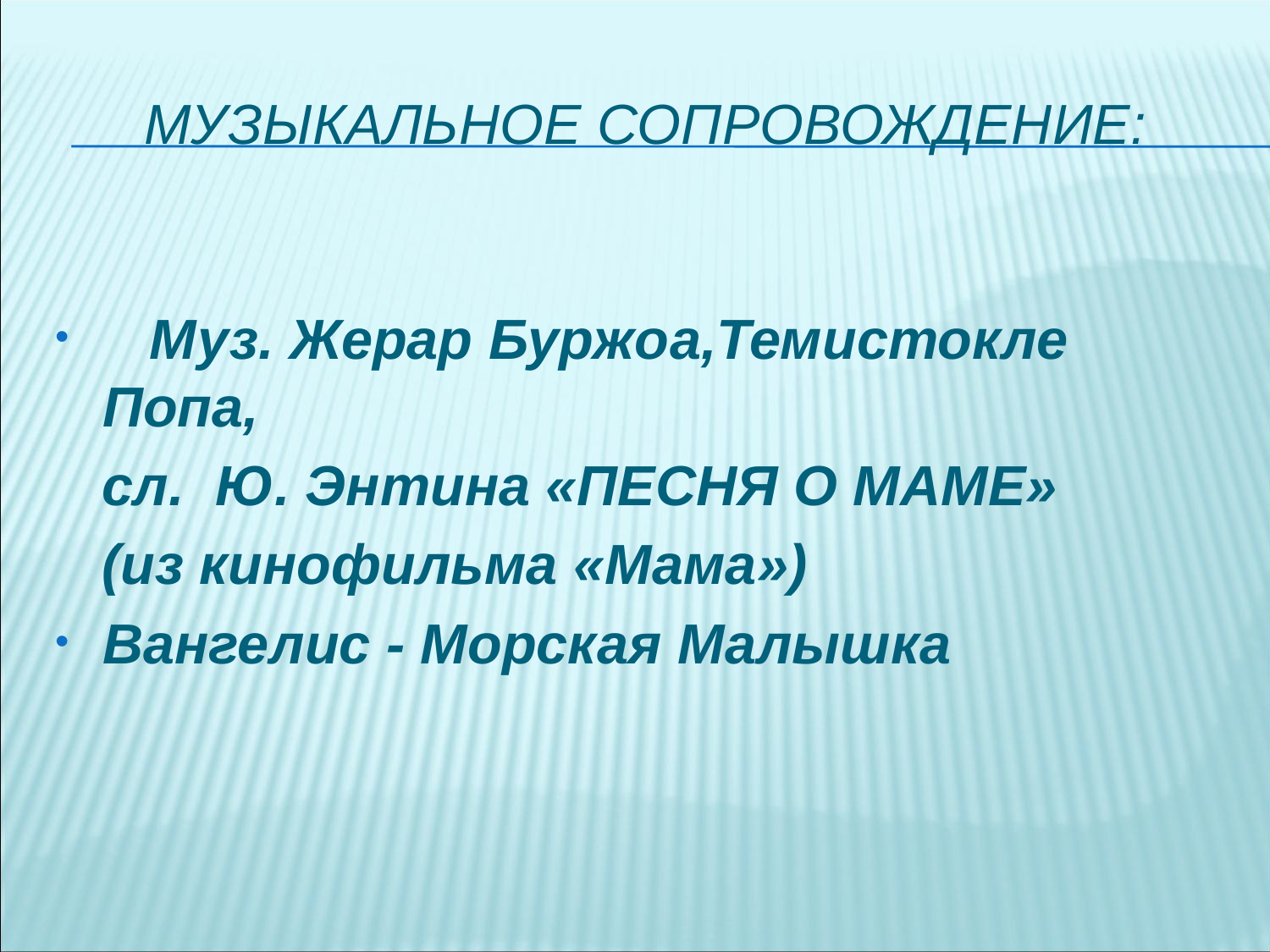

# Музыкальное сопровождение:
   Муз. Жерар Буржоа,Темистокле Попа,
   сл.  Ю. Энтина «ПЕСНЯ О МАМЕ»
   (из кинофильма «Мама»)
Вангелис - Морская Малышка